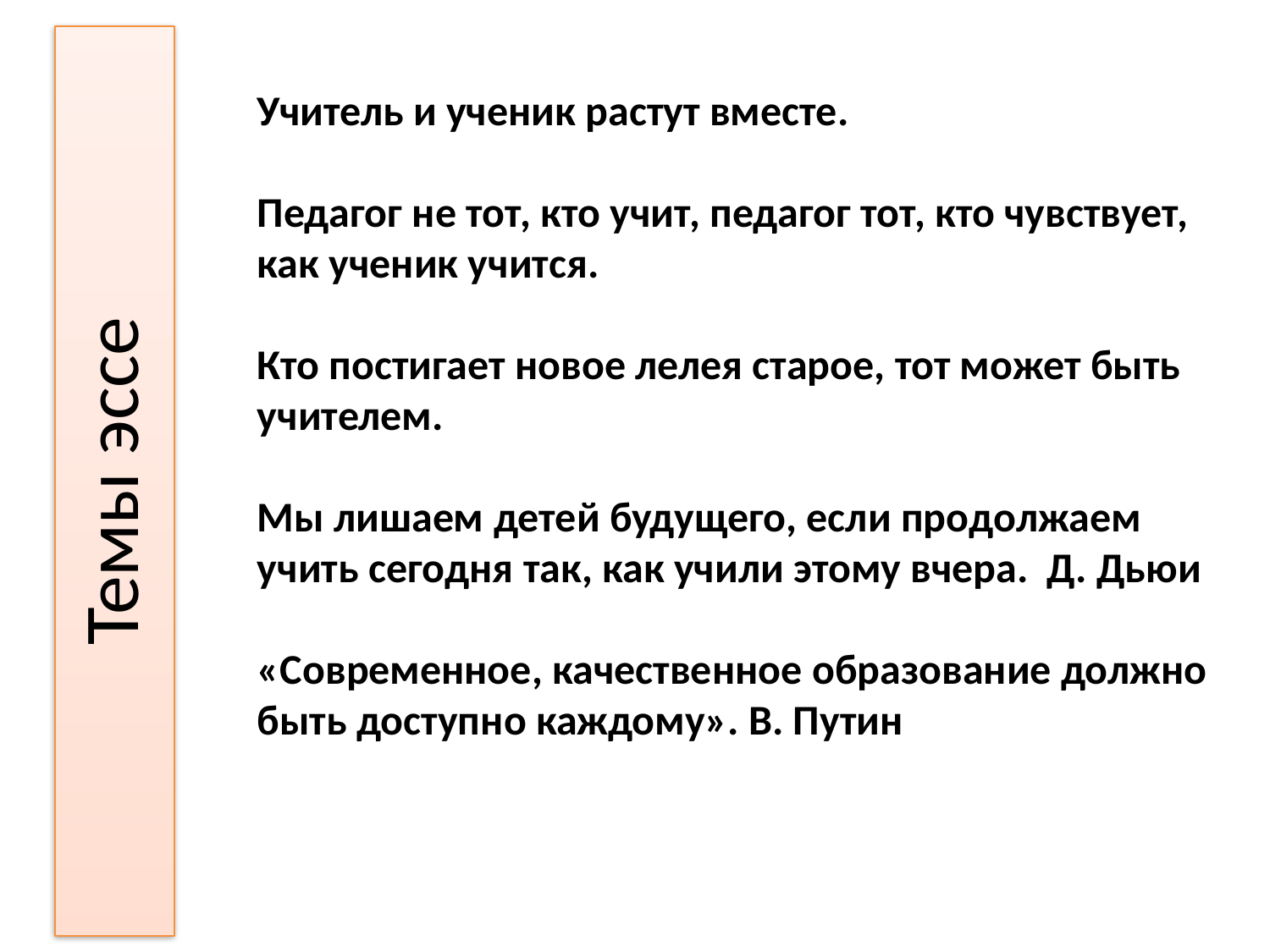

Темы эссе

Учитель и ученик растут вместе.

Педагог не тот, кто учит, педагог тот, кто чувствует, как ученик учится.

Кто постигает новое лелея старое, тот может быть учителем.

Мы лишаем детей будущего, если продолжаем учить сегодня так, как учили этому вчера.  Д. Дьюи

«Современное, качественное образование должно быть доступно каждому». В. Путин